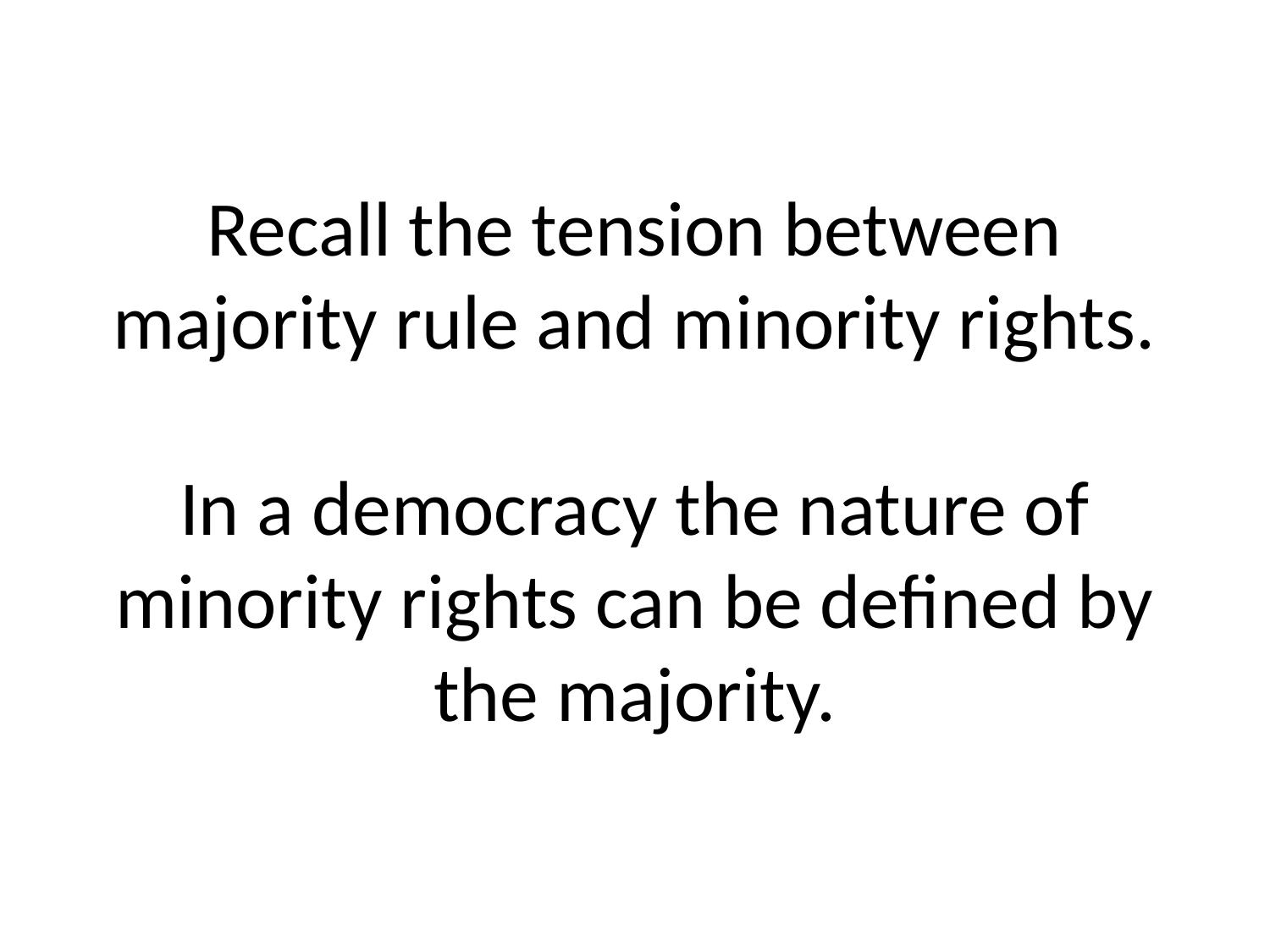

# Recall the tension between majority rule and minority rights. In a democracy the nature of minority rights can be defined by the majority.